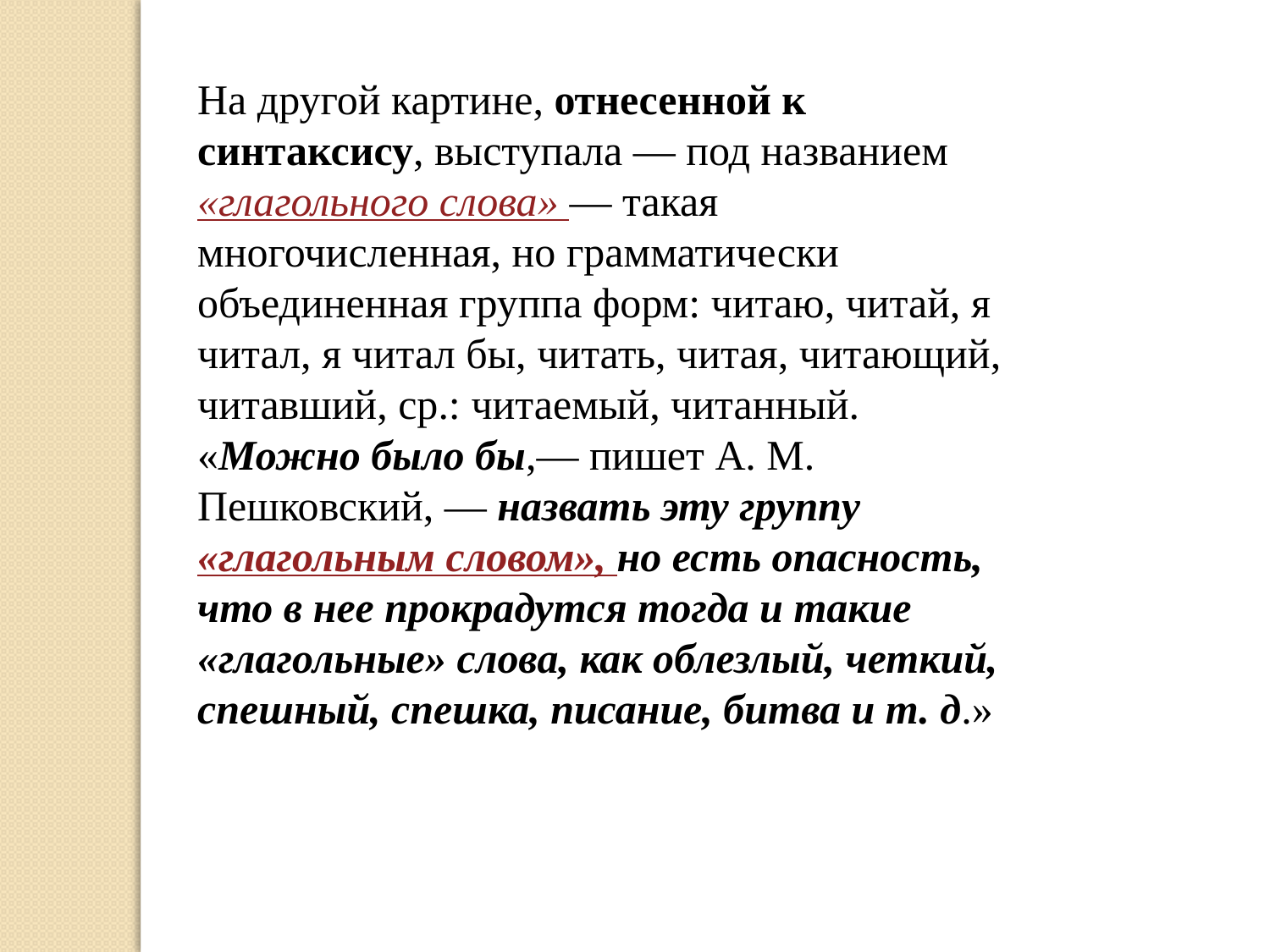

На другой картине, отнесенной к синтаксису, выступала — под названием «глагольного слова» — такая многочисленная, но грамматически объединенная группа форм: читаю, читай, я читал, я читал бы, читать, читая, читающий, читавший, ср.: читаемый, читанный.
«Можно было бы,— пишет А. М. Пешковский, — назвать эту группу «глагольным словом», но есть опасность, что в нее прокрадутся тогда и такие «глагольные» слова, как облезлый, четкий, спешный, спешка, писание, битва и т. д.»